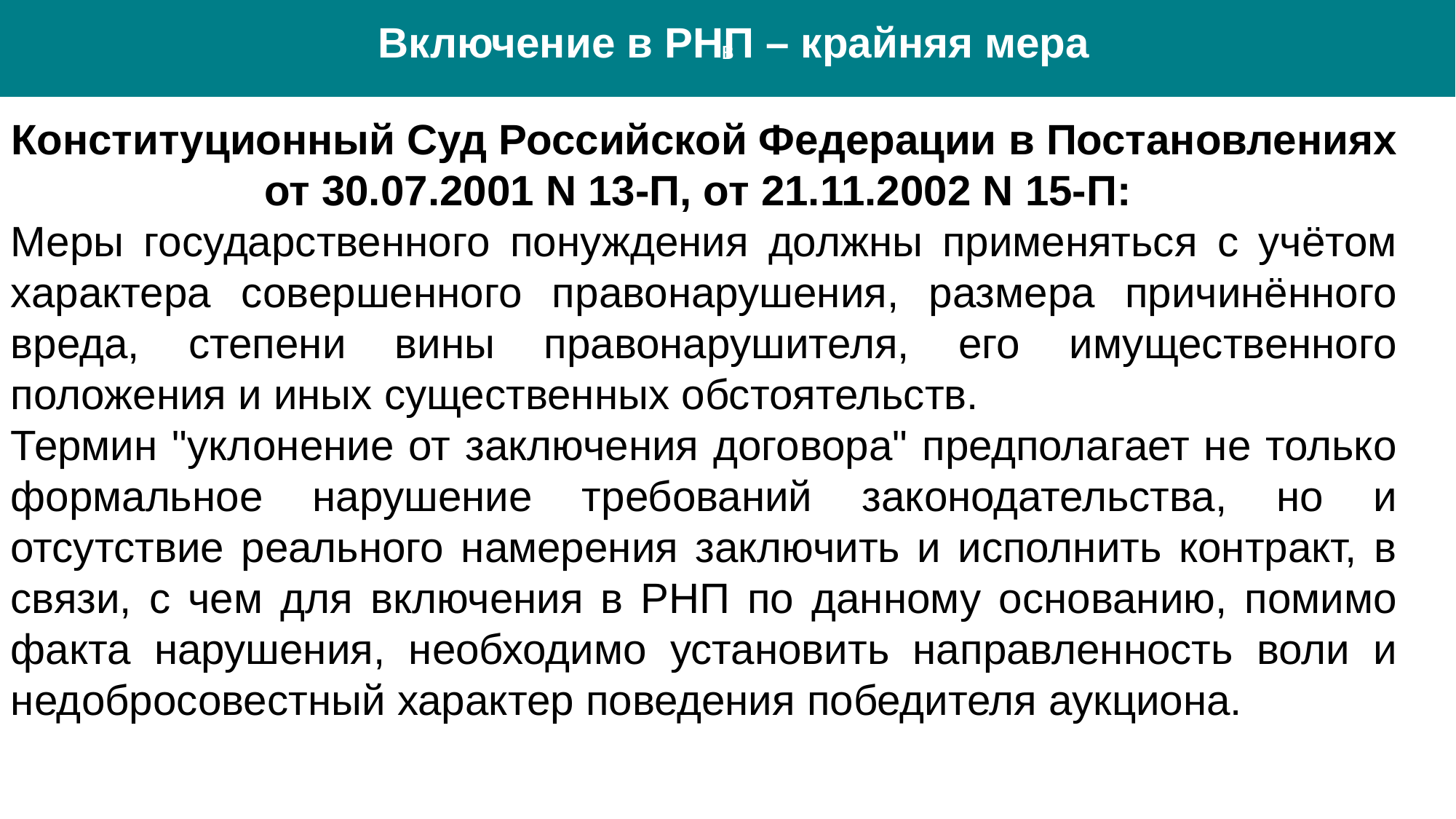

в
Включение в РНП – крайняя мера

Конституционный Суд Российской Федерации в Постановлениях от 30.07.2001 N 13-П, от 21.11.2002 N 15-П:
Меры государственного понуждения должны применяться с учётом характера совершенного правонарушения, размера причинённого вреда, степени вины правонарушителя, его имущественного положения и иных существенных обстоятельств.
Термин "уклонение от заключения договора" предполагает не только формальное нарушение требований законодательства, но и отсутствие реального намерения заключить и исполнить контракт, в связи, с чем для включения в РНП по данному основанию, помимо факта нарушения, необходимо установить направленность воли и недобросовестный характер поведения победителя аукциона.